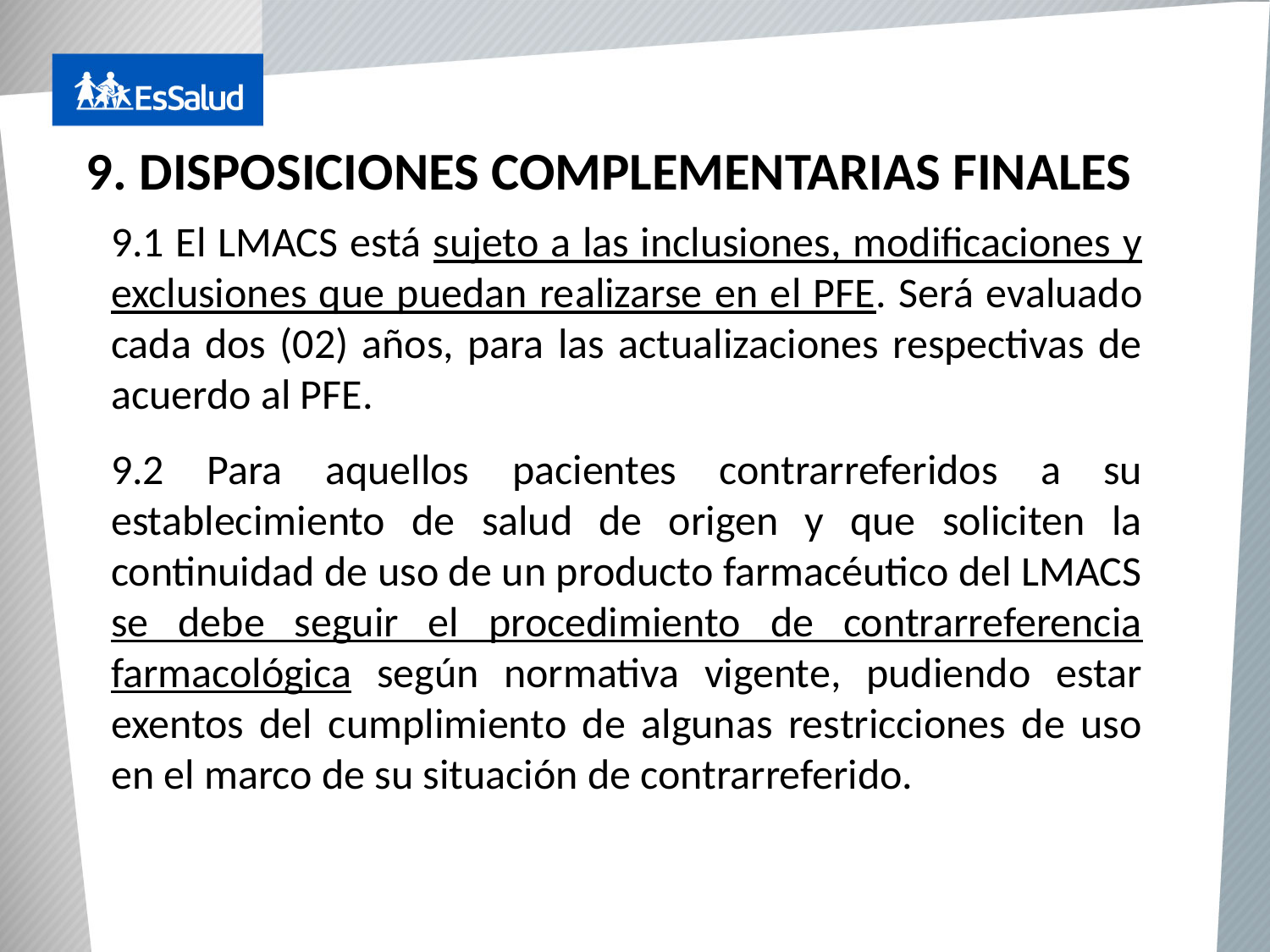

# 9. DISPOSICIONES COMPLEMENTARIAS FINALES
9.1 El LMACS está sujeto a las inclusiones, modificaciones y exclusiones que puedan realizarse en el PFE. Será evaluado cada dos (02) años, para las actualizaciones respectivas de acuerdo al PFE.

9.2 Para aquellos pacientes contrarreferidos a su establecimiento de salud de origen y que soliciten la continuidad de uso de un producto farmacéutico del LMACS se debe seguir el procedimiento de contrarreferencia farmacológica según normativa vigente, pudiendo estar exentos del cumplimiento de algunas restricciones de uso en el marco de su situación de contrarreferido.